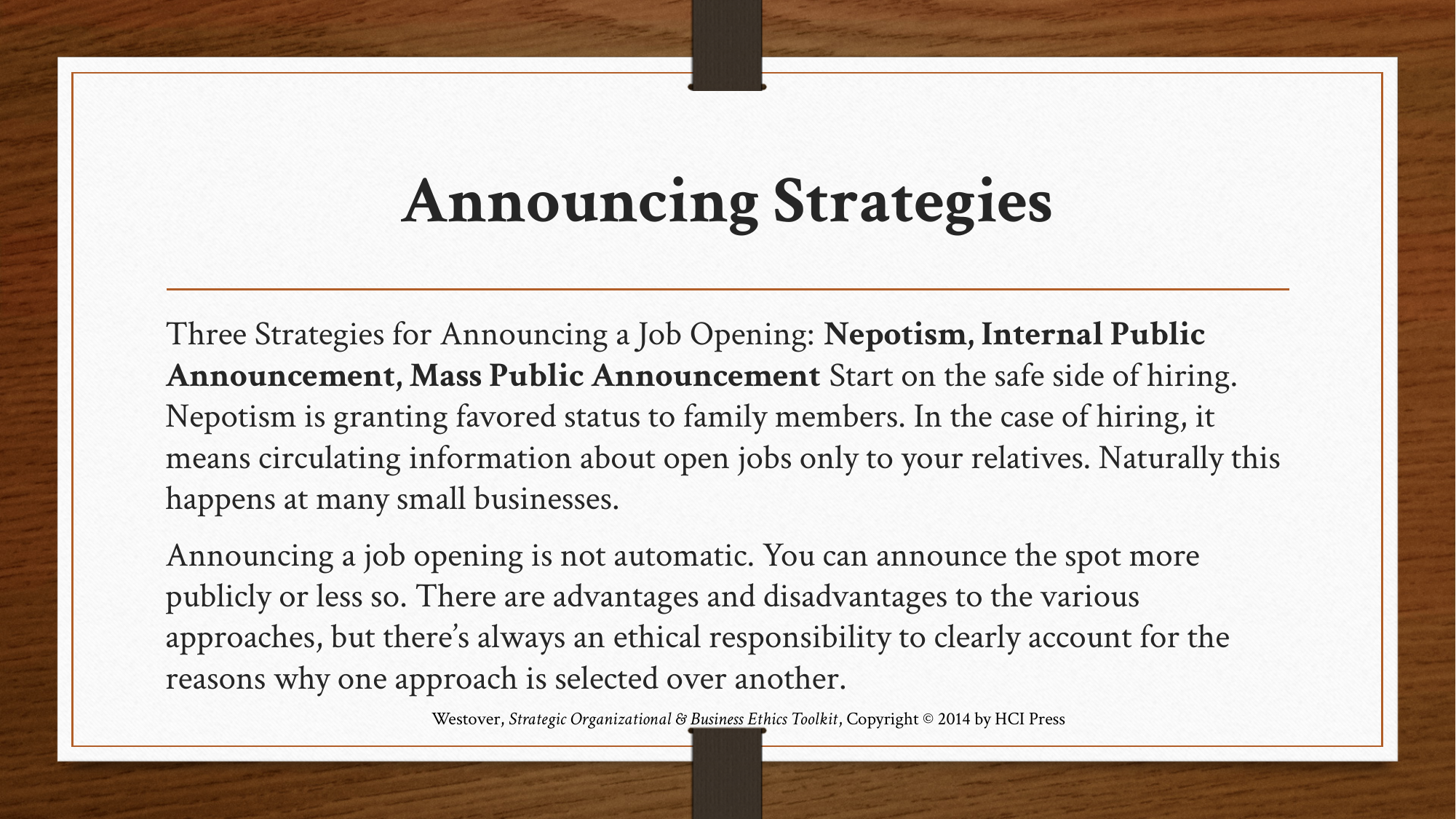

# Announcing Strategies
Three Strategies for Announcing a Job Opening: Nepotism, Internal Public Announcement, Mass Public Announcement Start on the safe side of hiring. Nepotism is granting favored status to family members. In the case of hiring, it means circulating information about open jobs only to your relatives. Naturally this happens at many small businesses.
Announcing a job opening is not automatic. You can announce the spot more publicly or less so. There are advantages and disadvantages to the various approaches, but there’s always an ethical responsibility to clearly account for the reasons why one approach is selected over another.
Westover, Strategic Organizational & Business Ethics Toolkit, Copyright © 2014 by HCI Press